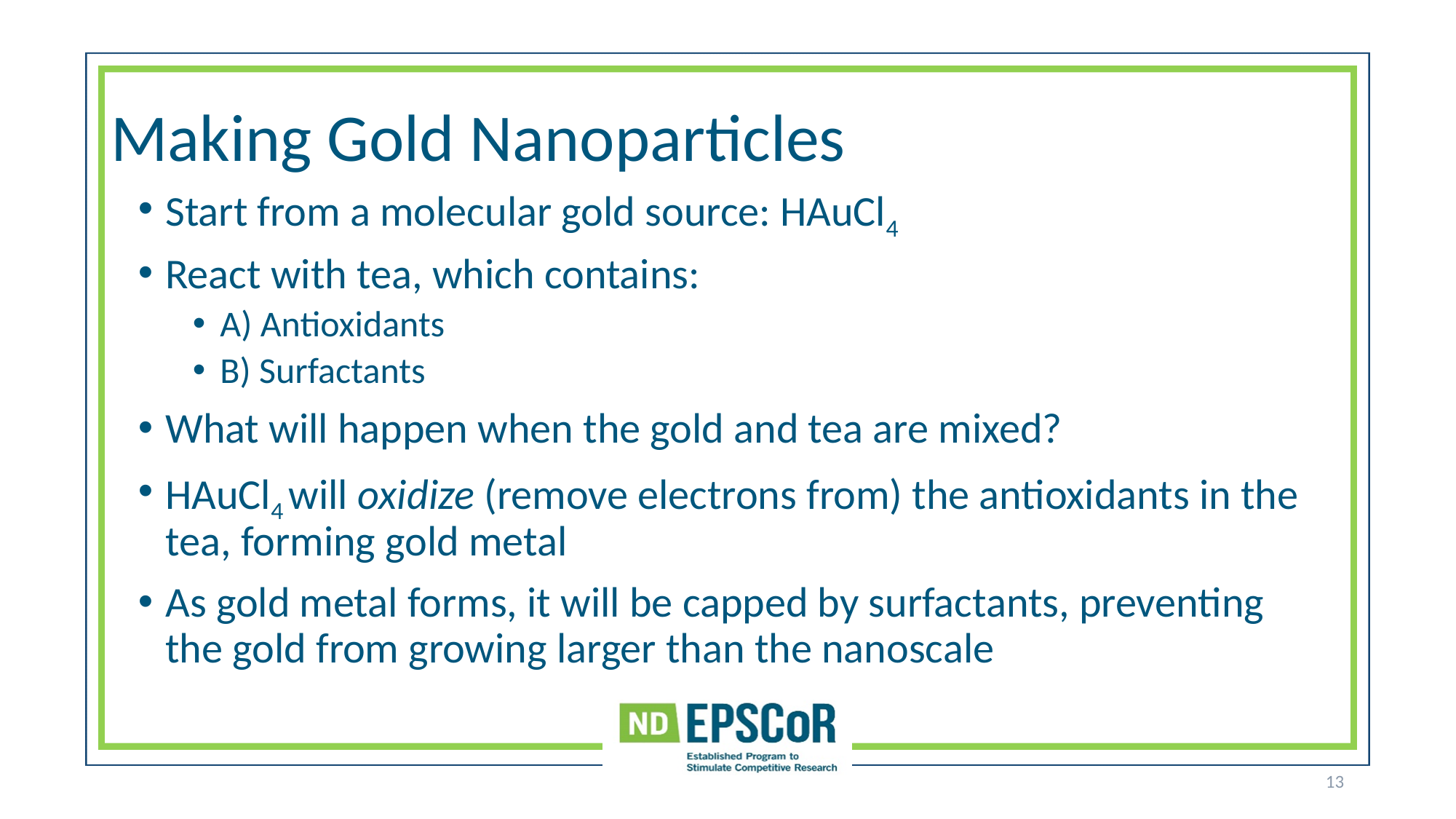

# Making Gold Nanoparticles
Start from a molecular gold source: HAuCl4
React with tea, which contains:
A) Antioxidants
B) Surfactants
What will happen when the gold and tea are mixed?
HAuCl4 will oxidize (remove electrons from) the antioxidants in the tea, forming gold metal
As gold metal forms, it will be capped by surfactants, preventing the gold from growing larger than the nanoscale

13